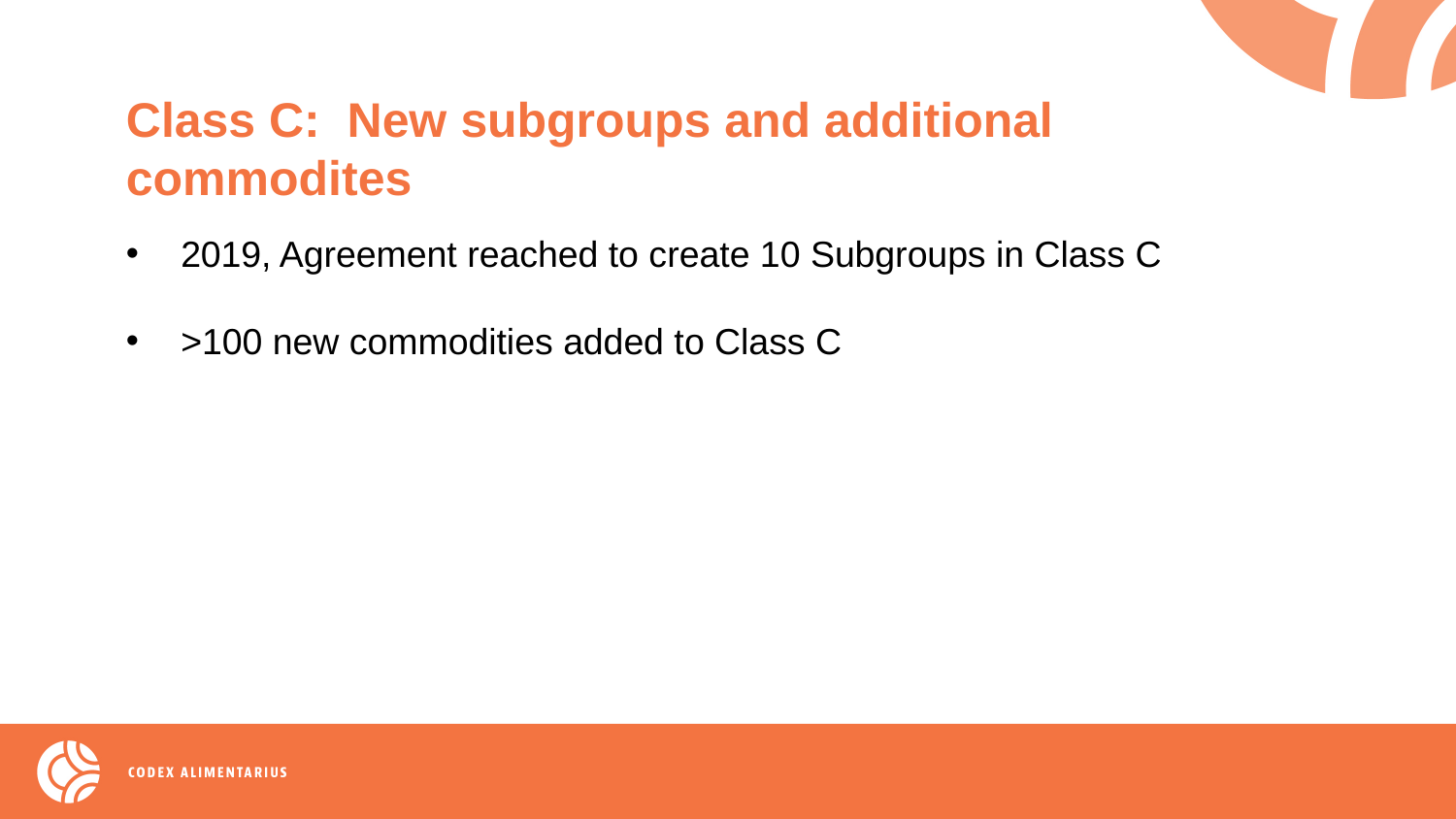

Class C:  New subgroups and additional commodites
2019, Agreement reached to create 10 Subgroups in Class C

>100 new commodities added to Class C